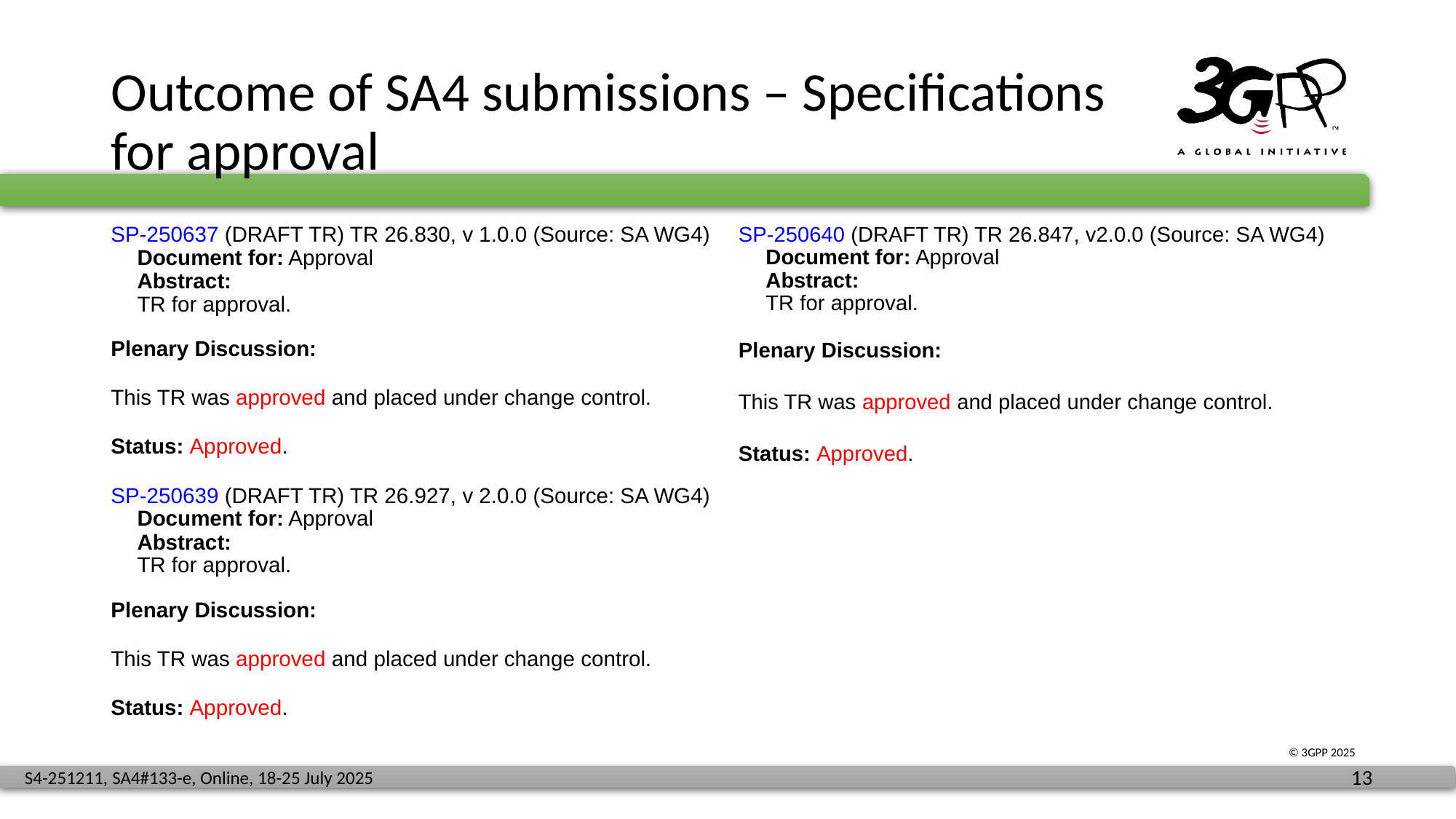

# Outcome of SA4 submissions – Specifications for approval
SP-250637 (DRAFT TR) TR 26.830, v 1.0.0 (Source: SA WG4)
Document for: Approval
Abstract:
TR for approval.
Plenary Discussion:
This TR was approved and placed under change control.
Status: Approved.
SP-250639 (DRAFT TR) TR 26.927, v 2.0.0 (Source: SA WG4)
Document for: Approval
Abstract:
TR for approval.
Plenary Discussion:
This TR was approved and placed under change control.
Status: Approved.
SP-250640 (DRAFT TR) TR 26.847, v2.0.0 (Source: SA WG4)
Document for: Approval
Abstract:
TR for approval.
Plenary Discussion:
This TR was approved and placed under change control.
Status: Approved.